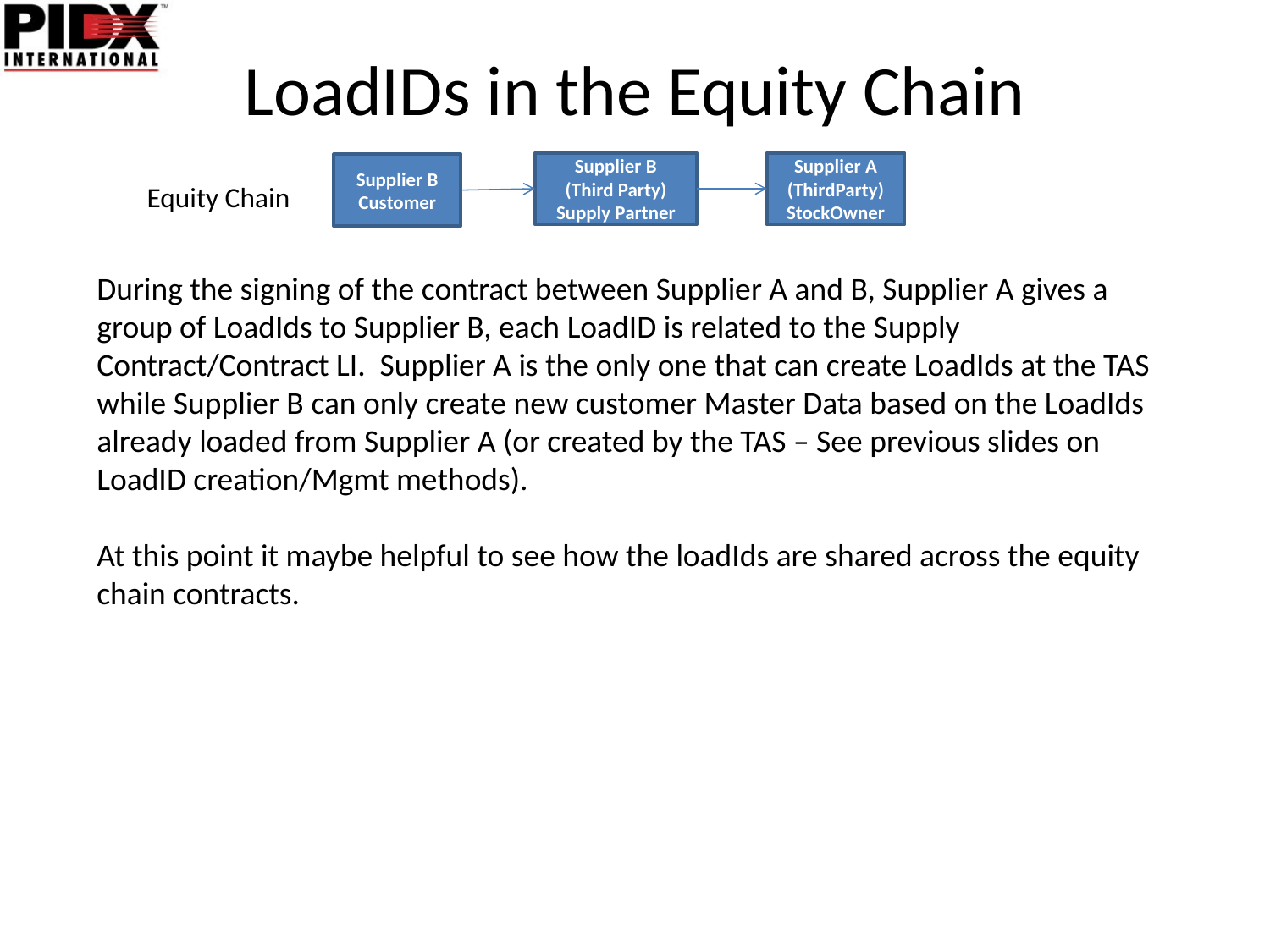

# LoadIDs in the Equity Chain
Supplier B
(Third Party)
Supply Partner
Supplier A
(ThirdParty)
StockOwner
Supplier B
Customer
Equity Chain
During the signing of the contract between Supplier A and B, Supplier A gives a group of LoadIds to Supplier B, each LoadID is related to the Supply Contract/Contract LI.  Supplier A is the only one that can create LoadIds at the TAS while Supplier B can only create new customer Master Data based on the LoadIds already loaded from Supplier A (or created by the TAS – See previous slides on LoadID creation/Mgmt methods).

At this point it maybe helpful to see how the loadIds are shared across the equity chain contracts.